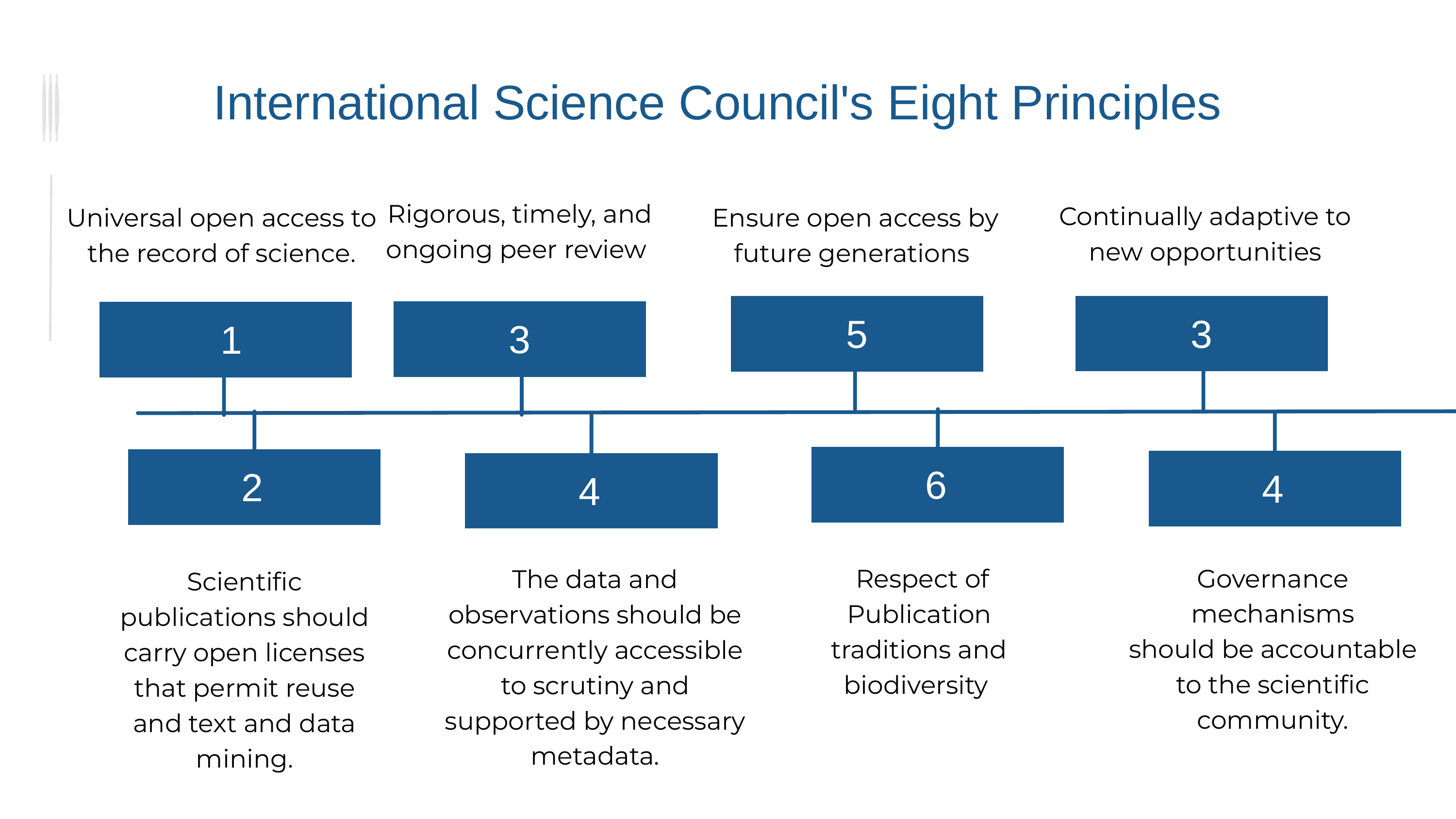

International Science Council's Eight Principles

Rigorous, timely, and ongoing peer review
Continually adaptive to new opportunities
Universal open access to the record of science.
 Ensure open access by future generations

3
5
3
 1

6
2
4
4
Governance mechanisms
should be accountable to the scientific community.
 Respect of Publication traditions and biodiversity
The data and observations should be concurrently accessible to scrutiny and supported by necessary metadata.
Scientific publications should carry open licenses that permit reuse and text and data mining.